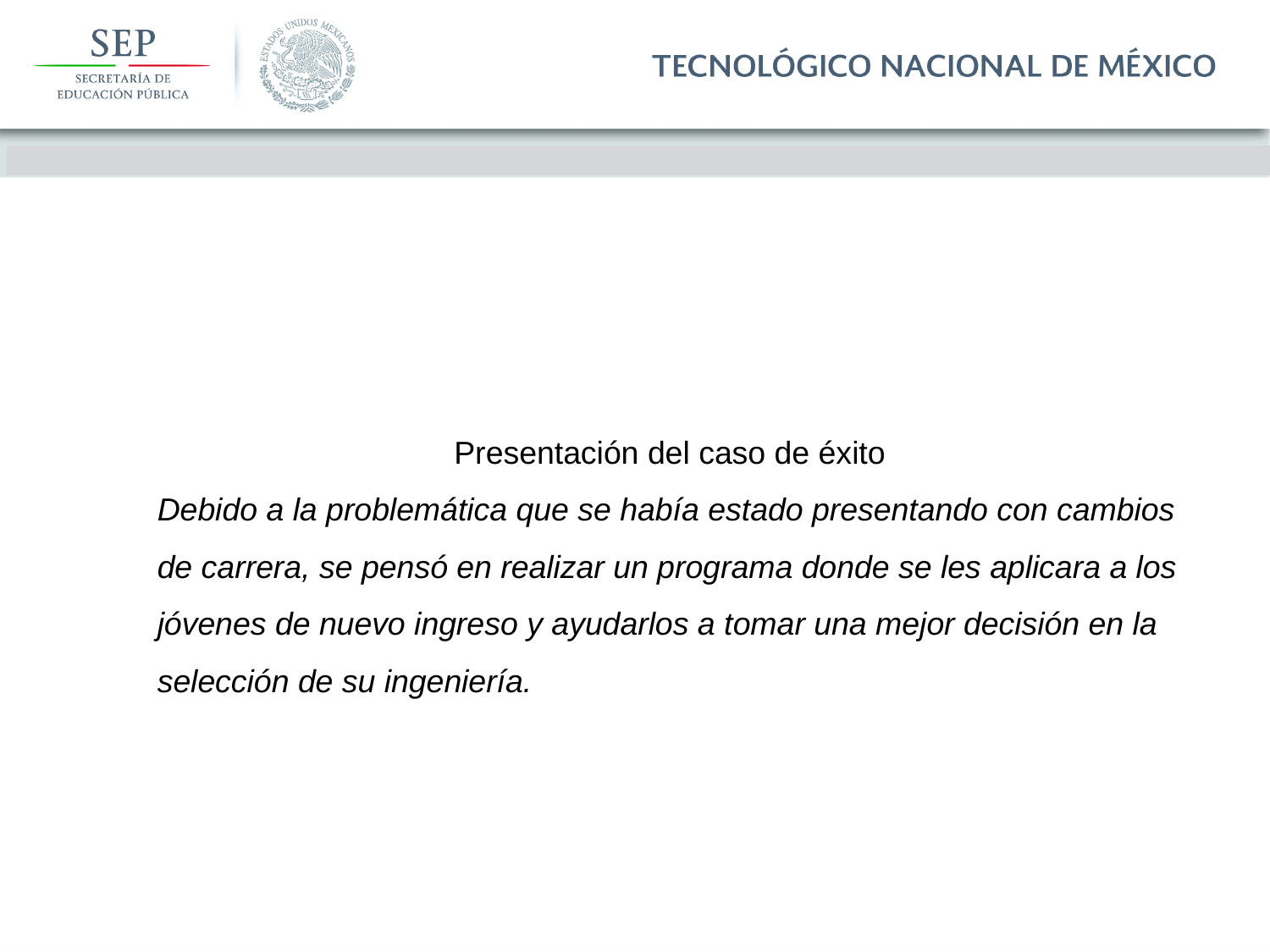

Presentación del caso de éxito
Debido a la problemática que se había estado presentando con cambios de carrera, se pensó en realizar un programa donde se les aplicara a los jóvenes de nuevo ingreso y ayudarlos a tomar una mejor decisión en la selección de su ingeniería.